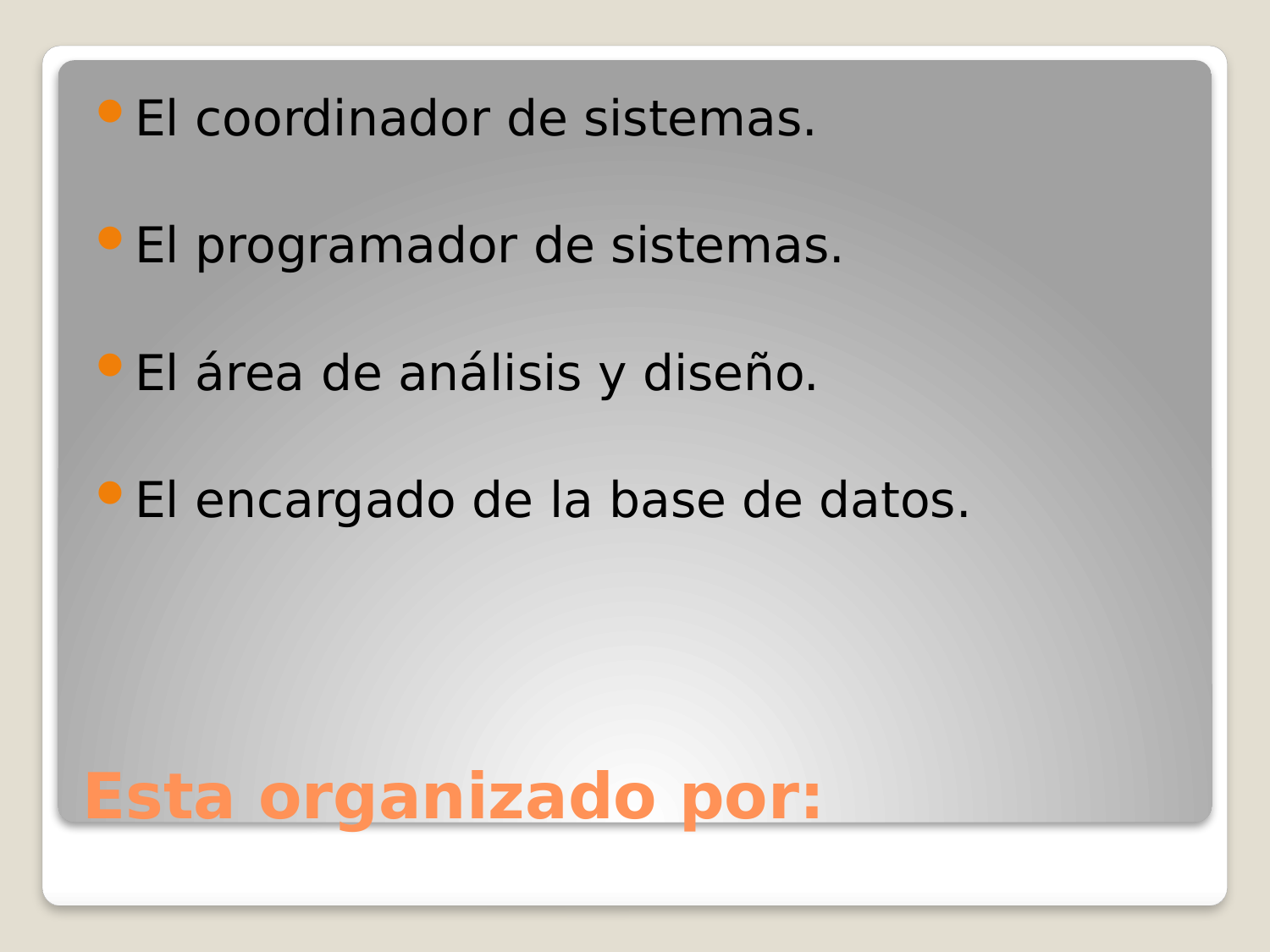

El coordinador de sistemas.

El programador de sistemas.

El área de análisis y diseño.

El encargado de la base de datos.

# Esta organizado por: